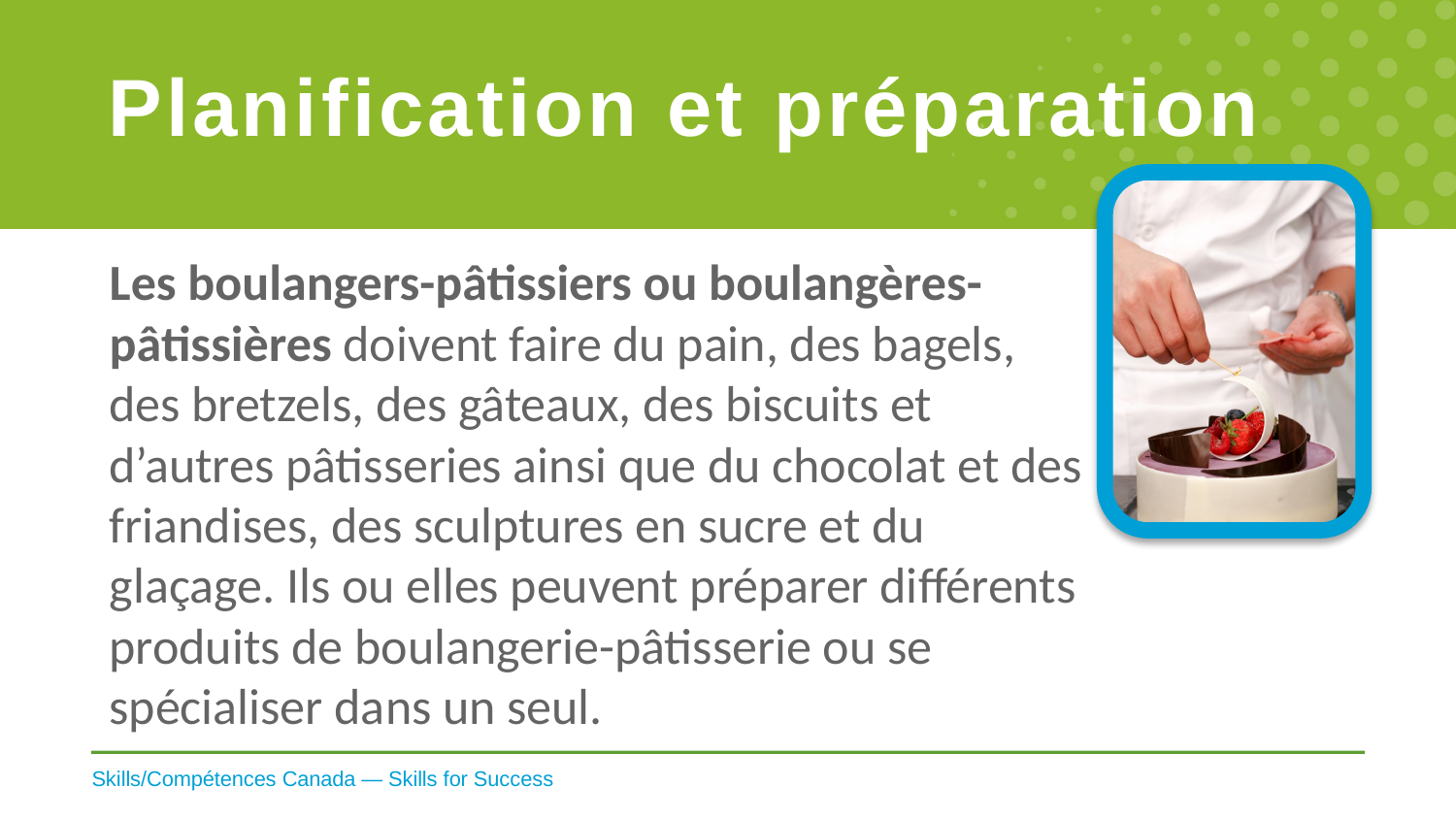

# Planification et préparation

Les boulangers-pâtissiers ou boulangères-pâtissières doivent faire du pain, des bagels, des bretzels, des gâteaux, des biscuits et d’autres pâtisseries ainsi que du chocolat et des friandises, des sculptures en sucre et du glaçage. Ils ou elles peuvent préparer différents produits de boulangerie-pâtisserie ou se spécialiser dans un seul.